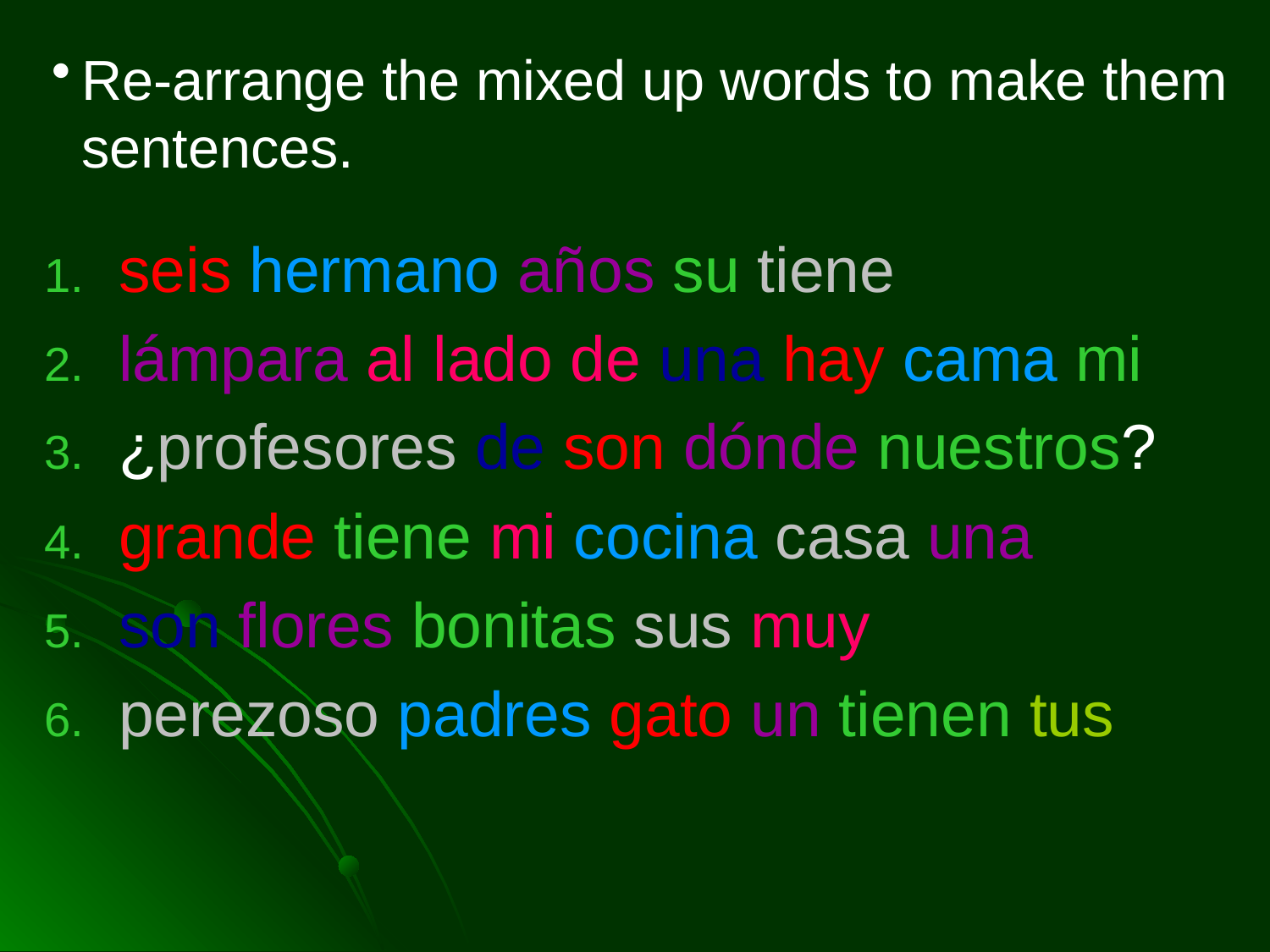

# Re-arrange the mixed up words to make them sentences.
seis hermano años su tiene
lámpara al lado de una hay cama mi
¿profesores de son dónde nuestros?
grande tiene mi cocina casa una
son flores bonitas sus muy
perezoso padres gato un tienen tus